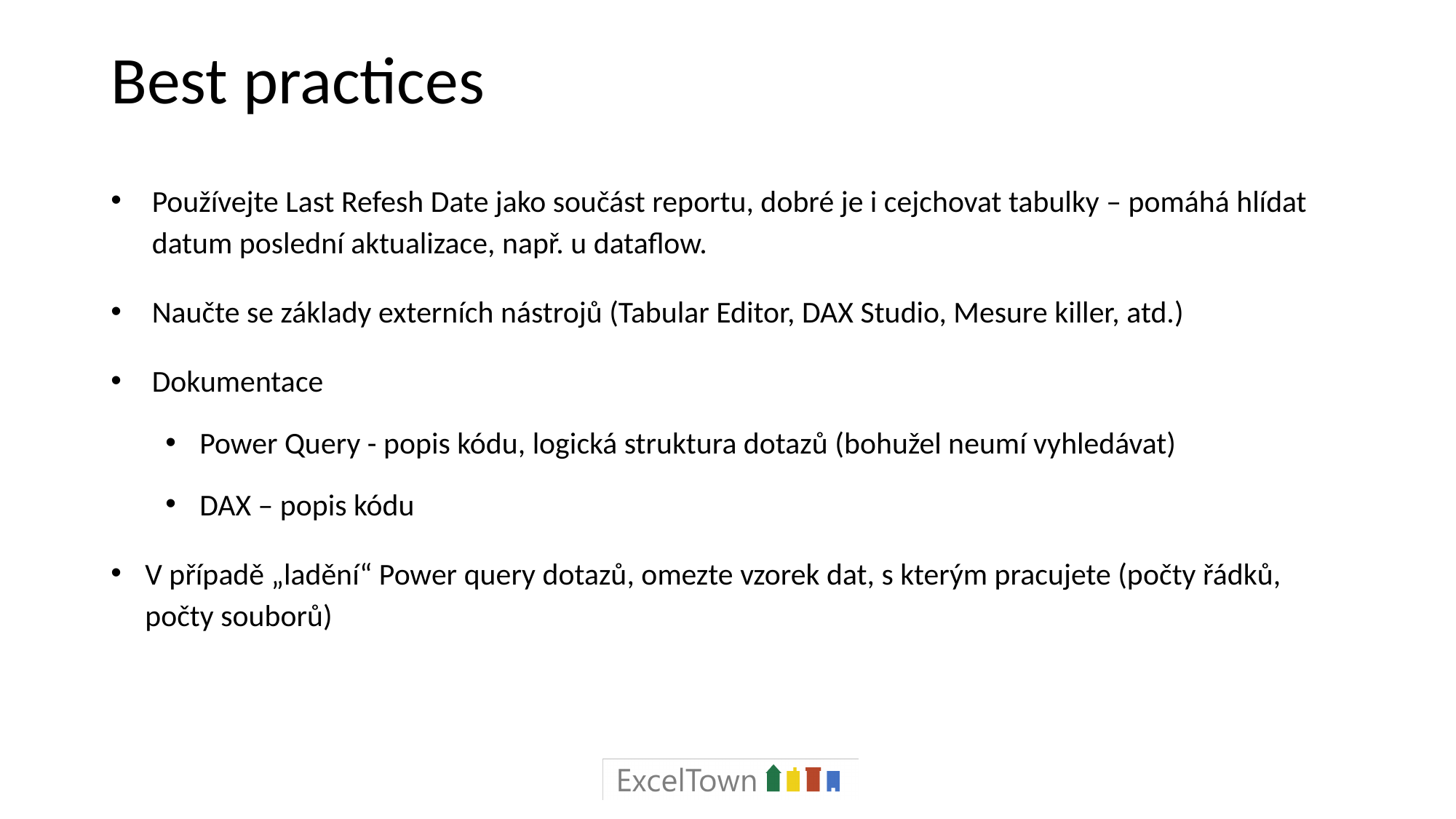

# Best practices
Používejte Last Refesh Date jako součást reportu, dobré je i cejchovat tabulky – pomáhá hlídat datum poslední aktualizace, např. u dataflow.
Naučte se základy externích nástrojů (Tabular Editor, DAX Studio, Mesure killer, atd.)
Dokumentace
Power Query - popis kódu, logická struktura dotazů (bohužel neumí vyhledávat)
DAX – popis kódu
V případě „ladění“ Power query dotazů, omezte vzorek dat, s kterým pracujete (počty řádků, počty souborů)